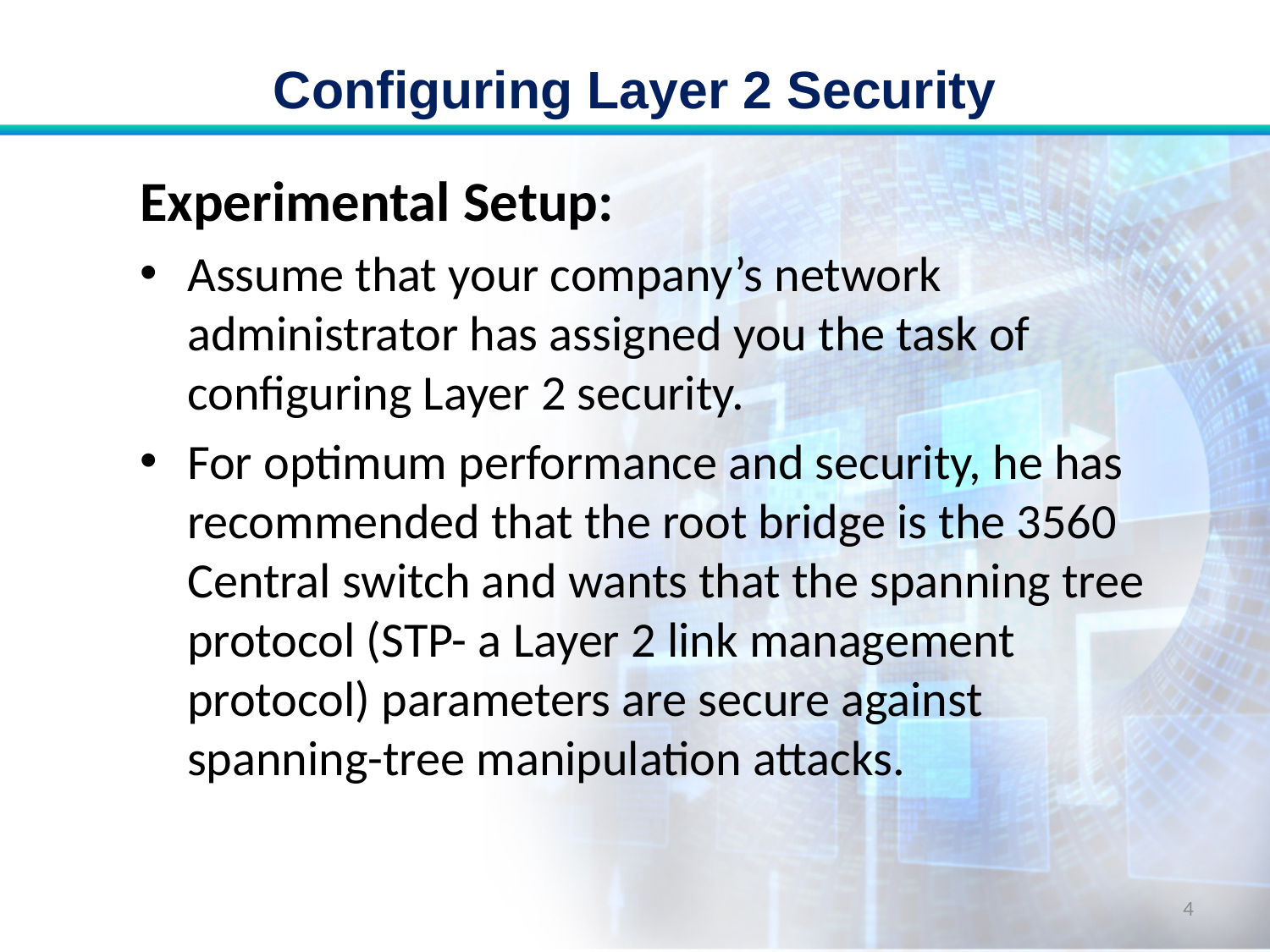

# Configuring Layer 2 Security
Experimental Setup:
Assume that your company’s network administrator has assigned you the task of configuring Layer 2 security.
For optimum performance and security, he has recommended that the root bridge is the 3560 Central switch and wants that the spanning tree protocol (STP- a Layer 2 link management protocol) parameters are secure against spanning-tree manipulation attacks.
4